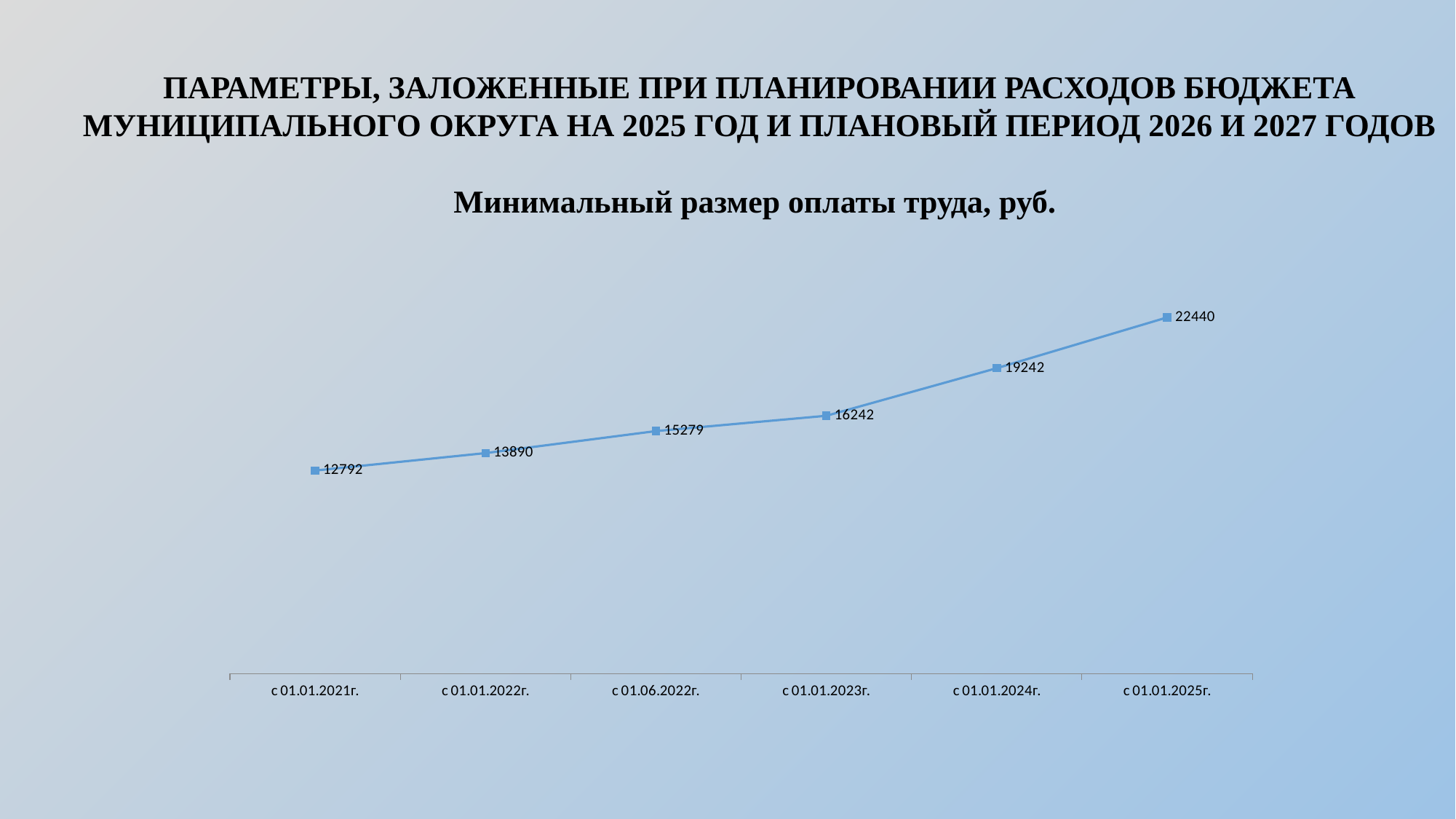

ПАРАМЕТРЫ, ЗАЛОЖЕННЫЕ ПРИ ПЛАНИРОВАНИИ РАСХОДОВ БЮДЖЕТА МУНИЦИПАЛЬНОГО ОКРУГА НА 2025 ГОД И ПЛАНОВЫЙ ПЕРИОД 2026 И 2027 ГОДОВ

Минимальный размер оплаты труда, руб.

### Chart

| Category |  |
|---|---|
| с 01.01.2021г. | 12792.0 |
| с 01.01.2022г. | 13890.0 |
| с 01.06.2022г. | 15279.0 |
| с 01.01.2023г. | 16242.0 |
| с 01.01.2024г. | 19242.0 |
| с 01.01.2025г. | 22440.0 |